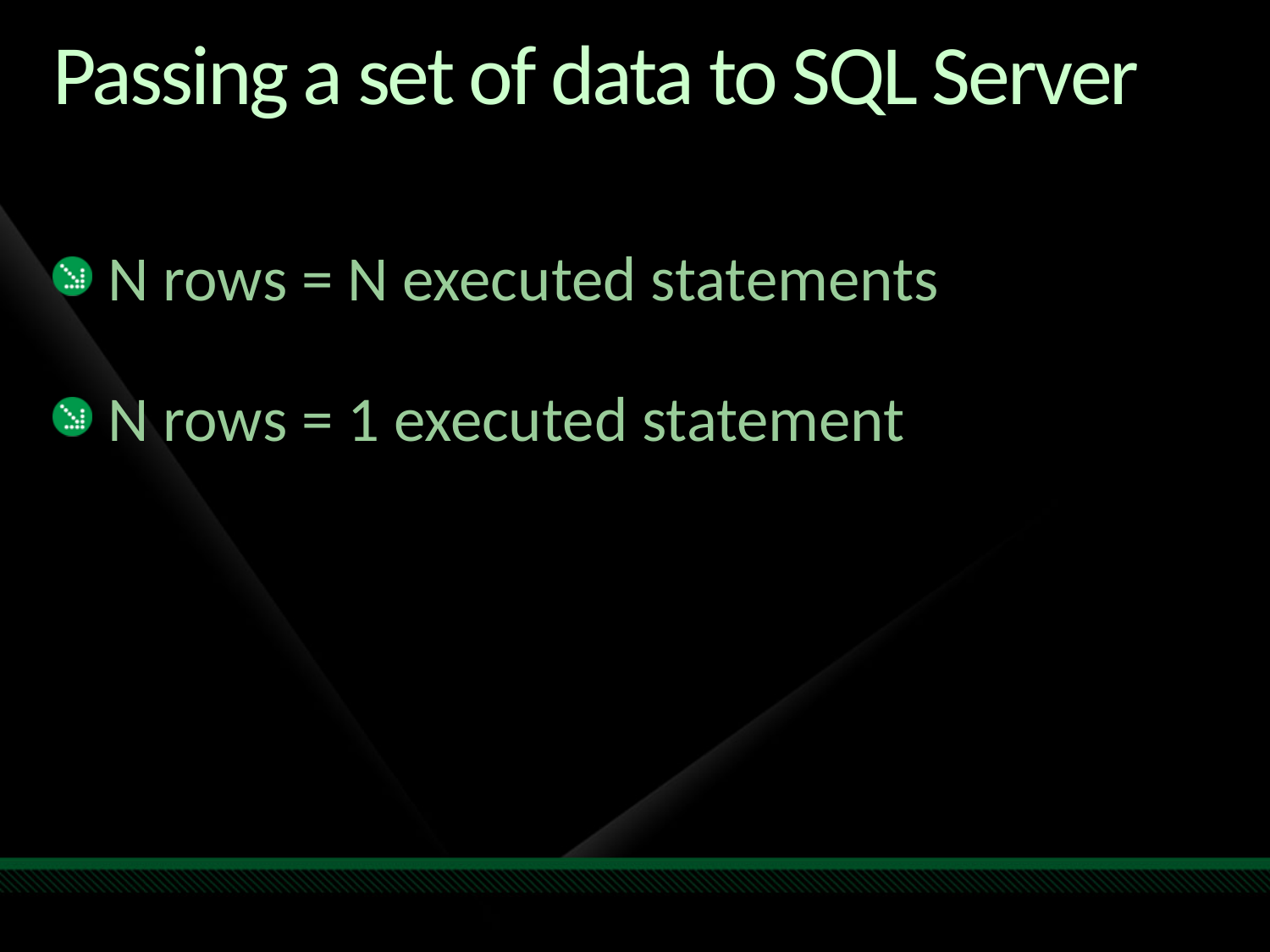

# Passing a set of data to SQL Server
N rows = N executed statements
N rows = 1 executed statement